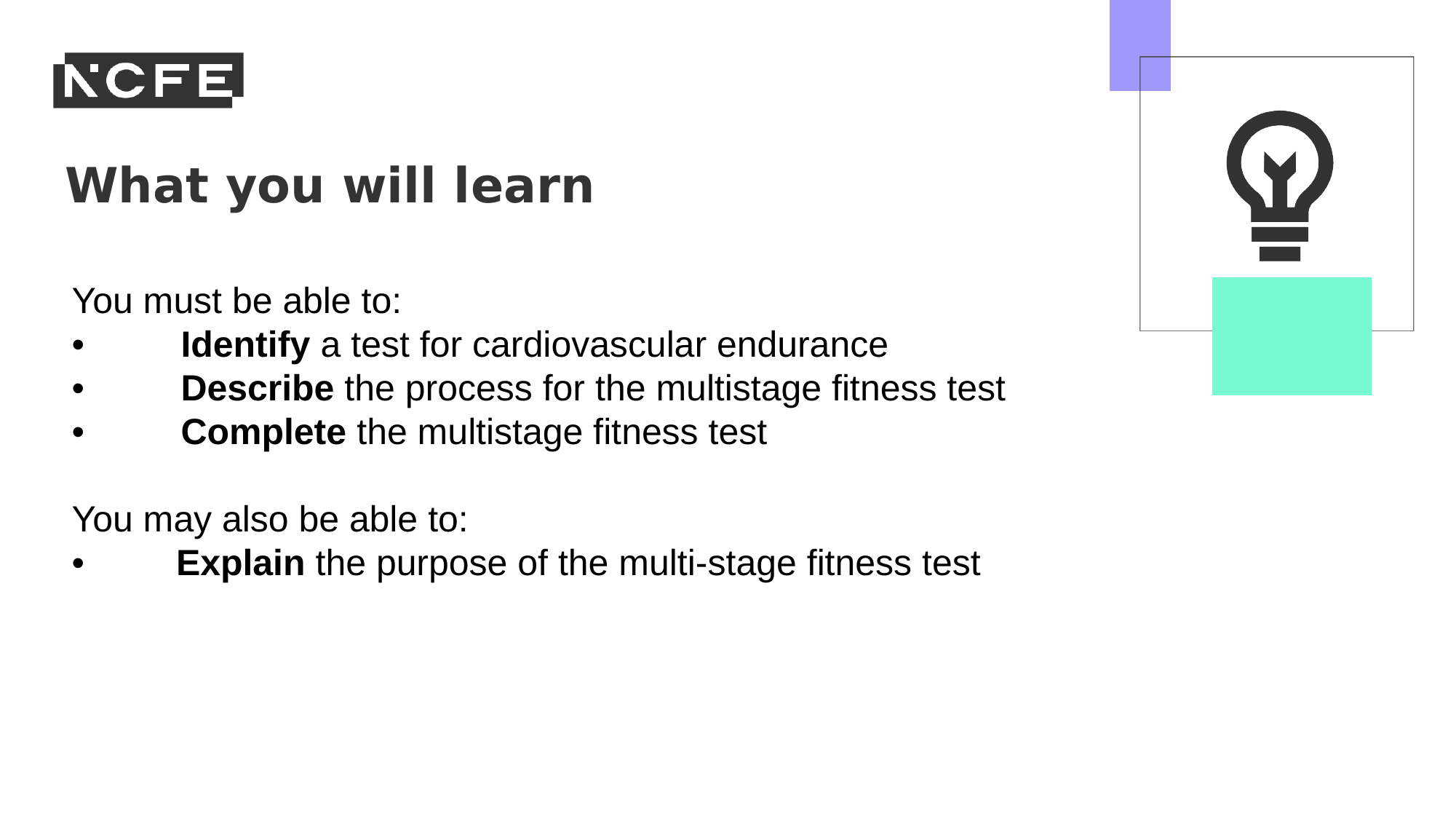

You must be able to:
•	Identify a test for cardiovascular endurance
•	Describe the process for the multistage fitness test
•	Complete the multistage fitness test

You may also be able to:
•         Explain the purpose of the multi-stage fitness test